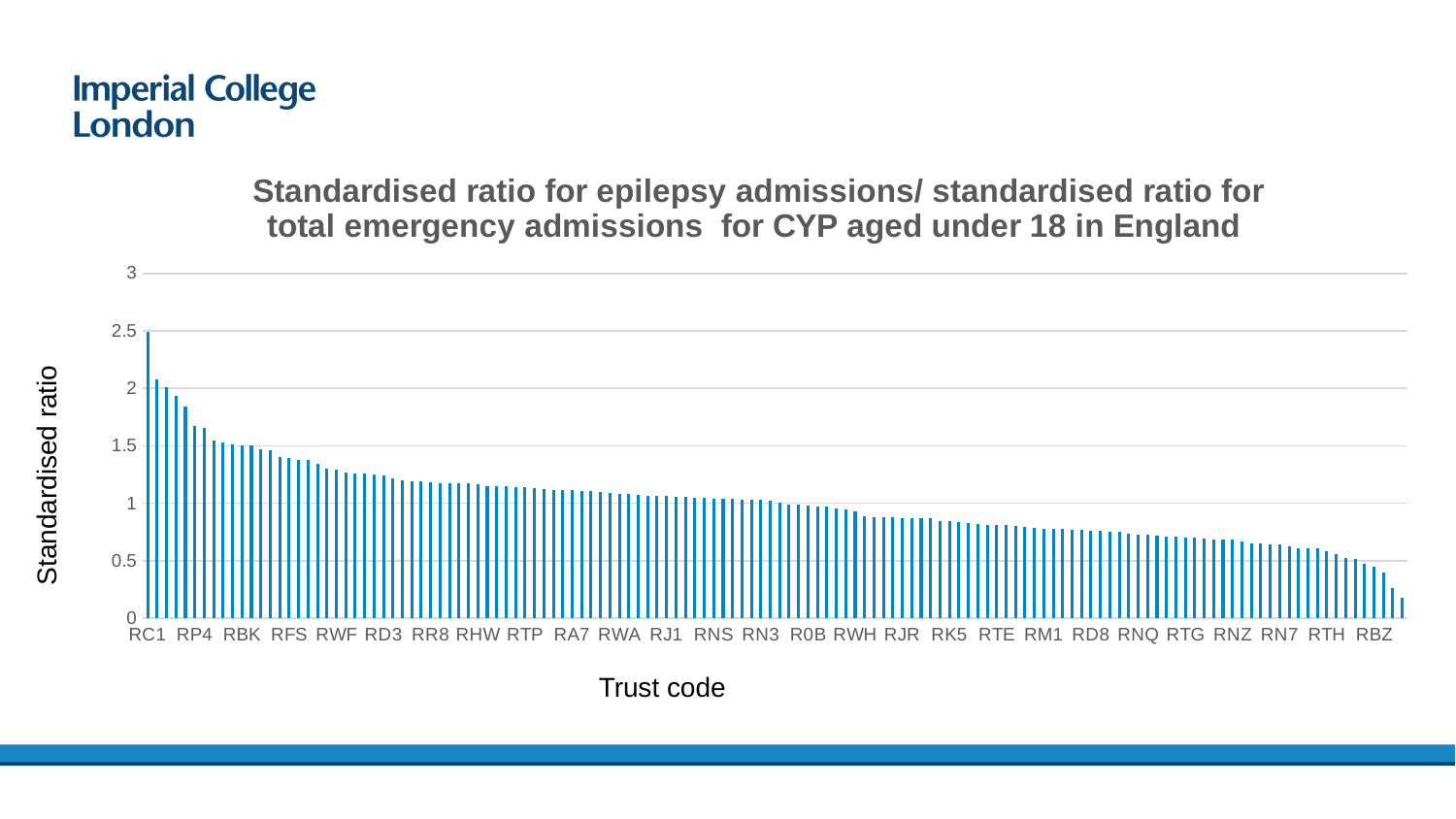

### Chart: Standardised ratio for epilepsy admissions/ standardised ratio for total emergency admissions  for CYP aged under 18 in England

| Category | Proportion epilepsy admissions/total emergency admissions |
|---|---|
| RC1 | 2.487714987714988 |
| RYJ | 2.075391783142736 |
| RHU | 2.0107423219942158 |
| RVR | 1.9362646228317868 |
| RWJ | 1.8387096774193548 |
| RP4 | 1.674641148325359 |
| RCB | 1.6581509688614673 |
| RGR | 1.5491692860350248 |
| RWG | 1.5309518526736188 |
| RGT | 1.5111695137976346 |
| RBK | 1.5057811239580532 |
| RQ8 | 1.5012901712409101 |
| RCU | 1.469435736677116 |
| RRF | 1.4618138424821003 |
| RJZ | 1.4004720692368215 |
| RFS | 1.3935894883535735 |
| RDD | 1.3763896241397564 |
| RPA | 1.3750767341927563 |
| RFF | 1.3396375098502757 |
| RN5 | 1.3003488740881701 |
| RWF | 1.2953918029305587 |
| RCX | 1.268075639599555 |
| REF | 1.2597402597402596 |
| RA9 | 1.2564872985523081 |
| RQW | 1.2523314681588062 |
| RD3 | 1.243615367532756 |
| RRV | 1.2128325508607198 |
| RHM | 1.1974767454292738 |
| RTD | 1.1915779731605738 |
| RYR | 1.1900380321432953 |
| RR8 | 1.178925404277517 |
| RP5 | 1.1762609160577437 |
| RXL | 1.1748251748251748 |
| RJ6 | 1.1713367018833256 |
| RWD | 1.1700368815973547 |
| RHW | 1.16661189615511 |
| RK9 | 1.1516100178890878 |
| RF4 | 1.1489040060468632 |
| RQ3 | 1.1467116357504217 |
| RKE | 1.1389521640091116 |
| RTP | 1.1375661375661377 |
| RKB | 1.131396245821548 |
| RWP | 1.12529161520516 |
| RAL | 1.1188066062866275 |
| RDE | 1.1161193389139301 |
| RA7 | 1.1121567285482077 |
| RBT | 1.1080804636890556 |
| RGP | 1.104417670682731 |
| RAS | 1.0995052226498077 |
| RA2 | 1.0924697619976589 |
| RWA | 1.0816379088333763 |
| RQX | 1.0778039744021557 |
| R1H | 1.0763426542387928 |
| RWY | 1.0659251535163945 |
| RBD | 1.0628606134224112 |
| RJ1 | 1.060500695410292 |
| RFR | 1.0576414595452142 |
| RJL | 1.053236307927997 |
| RCF | 1.0452169961372415 |
| RQM | 1.0448960845102768 |
| RNS | 1.040741210813555 |
| RL4 | 1.036793526362372 |
| RX1 | 1.0359917835134411 |
| RDU | 1.0336485594897735 |
| RDZ | 1.0330578512396695 |
| RN3 | 1.028869778869779 |
| RJN | 1.0242903131401815 |
| RRK | 1.0031821368858207 |
| RAE | 0.9921550530687587 |
| RTX | 0.987941304663664 |
| R0B | 0.9803921568627451 |
| RMC | 0.9717543405027208 |
| RMP | 0.9710702002832288 |
| RAP | 0.956826137689615 |
| RNA | 0.9475387104229259 |
| RWH | 0.9314456035767511 |
| RXN | 0.8899110088991101 |
| RJC | 0.880410858400587 |
| RJ2 | 0.8762147522701929 |
| RD1 | 0.8756567425569177 |
| RJR | 0.8705114254624592 |
| RTR | 0.8695652173913043 |
| RJE | 0.8694239050946616 |
| RXP | 0.8671002167750541 |
| RXK | 0.8415619389587073 |
| RK5 | 0.8414610824249378 |
| RVW | 0.8350168350168351 |
| RLQ | 0.8254356465912565 |
| RVV | 0.8192389006342495 |
| RW6 | 0.8124306326304107 |
| RTE | 0.8109861591695501 |
| RAJ | 0.8100147275405009 |
| RA4 | 0.8046817849305048 |
| RBN | 0.7929383602633153 |
| RHQ | 0.7853403141361256 |
| RM1 | 0.7781210664835794 |
| RWE | 0.7729793312048395 |
| R0A | 0.7727311754099768 |
| R1K | 0.7718162579360139 |
| RNL | 0.7693515465536191 |
| RD8 | 0.7608115323011212 |
| RH8 | 0.7583682008368201 |
| RJ7 | 0.7519680413582422 |
| R1F | 0.7510729613733905 |
| RXR | 0.7319901434990579 |
| RNQ | 0.7295173961840629 |
| RXH | 0.7282260413632392 |
| RXF | 0.718350592406008 |
| RBS | 0.7123041163679988 |
| RXW | 0.7074104140090456 |
| RTG | 0.7047078398747186 |
| RGN | 0.7031072805624858 |
| RVY | 0.6901840490797546 |
| RTK | 0.6881365262868153 |
| RBL | 0.6836082627433497 |
| RNZ | 0.681635926222935 |
| RBA | 0.6644518272425249 |
| RR7 | 0.6517311608961304 |
| RLT | 0.6514657980456027 |
| RTF | 0.6414172266340867 |
| RN7 | 0.6378660481298928 |
| RC9 | 0.6243867630006243 |
| RXQ | 0.6087282262595992 |
| RM3 | 0.6082725060827251 |
| RYV | 0.6080875646093037 |
| RTH | 0.5796349165152694 |
| REM | 0.5555555555555556 |
| RXC | 0.5251776336113685 |
| RAX | 0.5142779807822438 |
| RWW | 0.47253396337861786 |
| RBZ | 0.4444444444444444 |
| RCD | 0.39603960396039606 |
| RA3 | 0.25773195876288657 |
| RVJ | 0.1779359430604982 |
Standardised ratio
Trust code